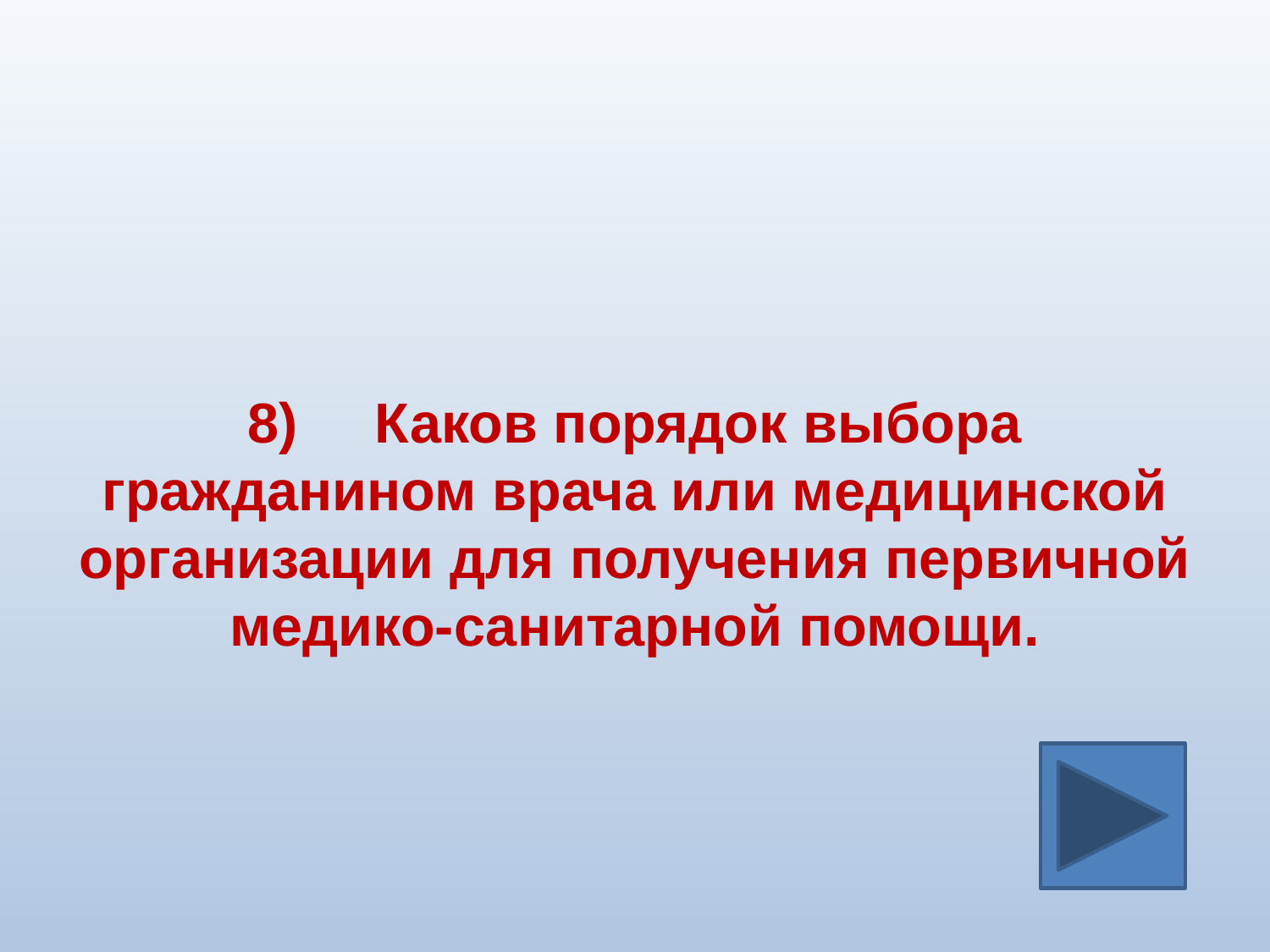

#

8)	Каков порядок выбора гражданином врача или медицинской организации для получения первичной медико-санитарной помощи.